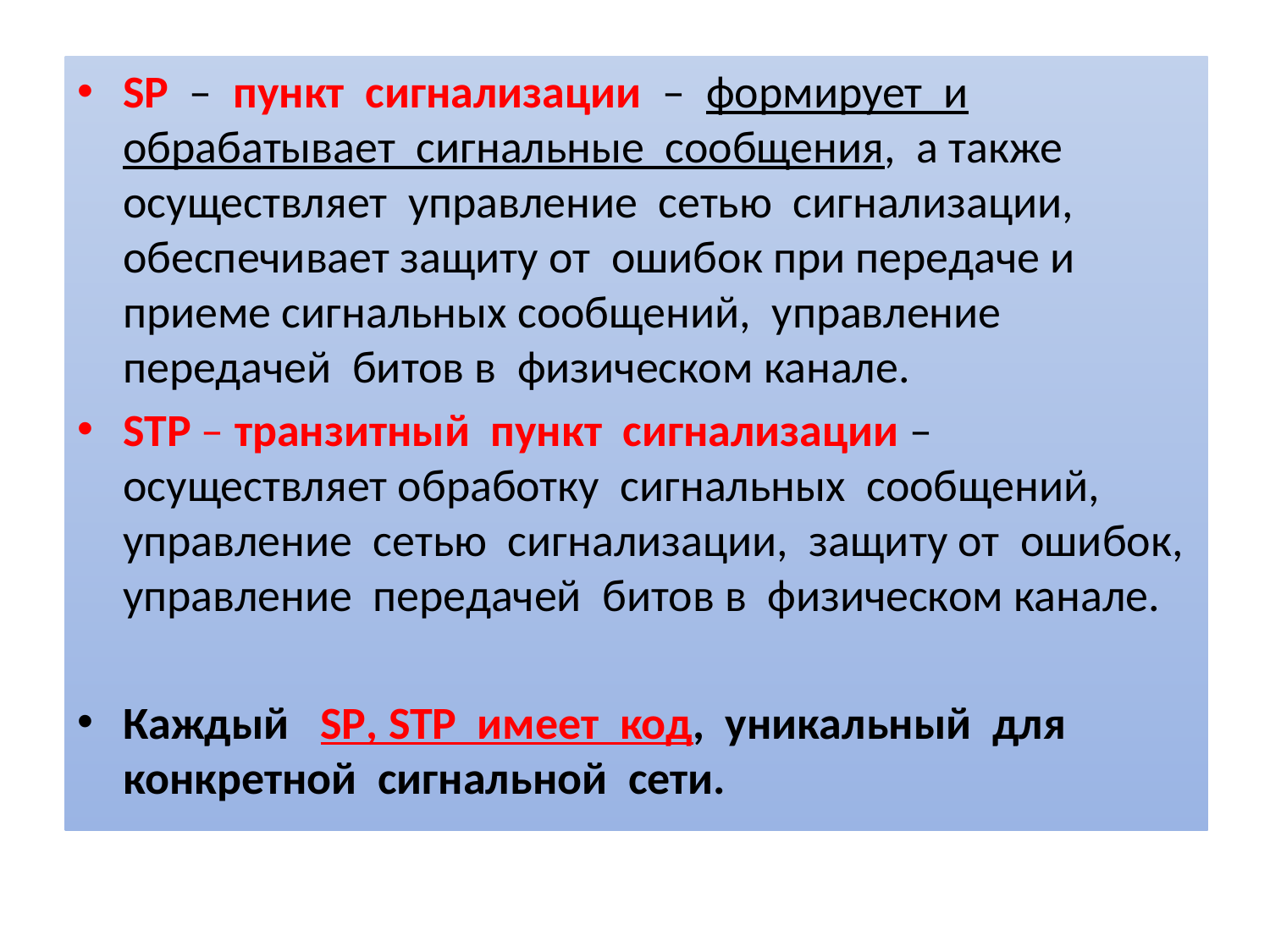

SP  –  пункт  сигнализации  –  формирует  и обрабатывает  сигнальные  сообщения,  а также  осуществляет  управление  сетью  сигнализации,  обеспечивает защиту от  ошибок при передаче и приеме сигнальных сообщений,  управление  передачей  битов в  физическом канале.
STP – транзитный  пункт  сигнализации –осуществляет обработку  сигнальных  сообщений, управление  сетью  сигнализации,  защиту от  ошибок,  управление  передачей  битов в  физическом канале.

Каждый   SP, STP  имеет  код,  уникальный  для  конкретной  сигнальной  сети.